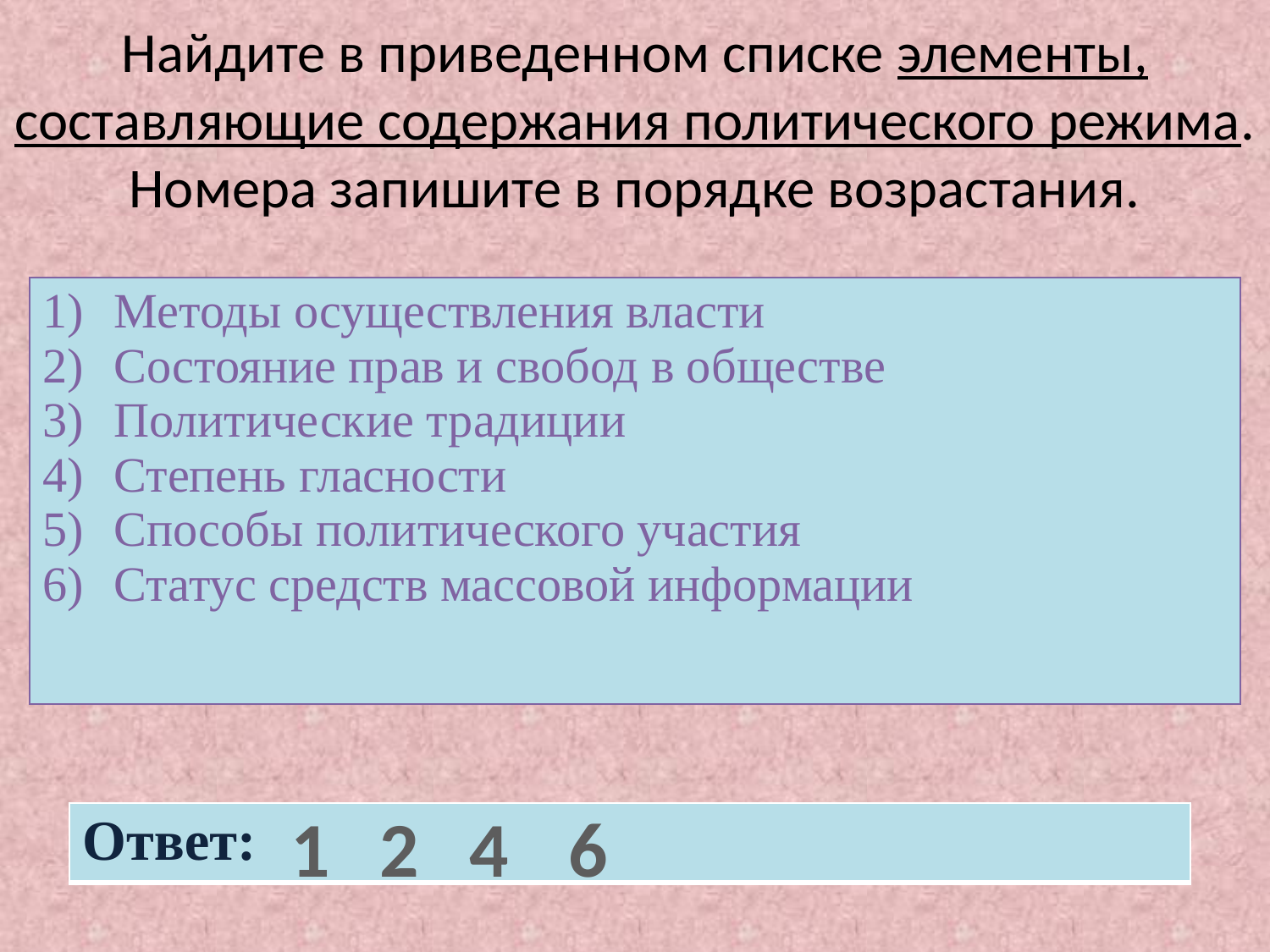

# Найдите в приведенном списке элементы, составляющие содержания политического режима. Номера запишите в порядке возрастания.
| Методы осуществления власти Состояние прав и свобод в обществе Политические традиции Степень гласности Способы политического участия Статус средств массовой информации |
| --- |
1
2
4

6
| Ответ: |
| --- |